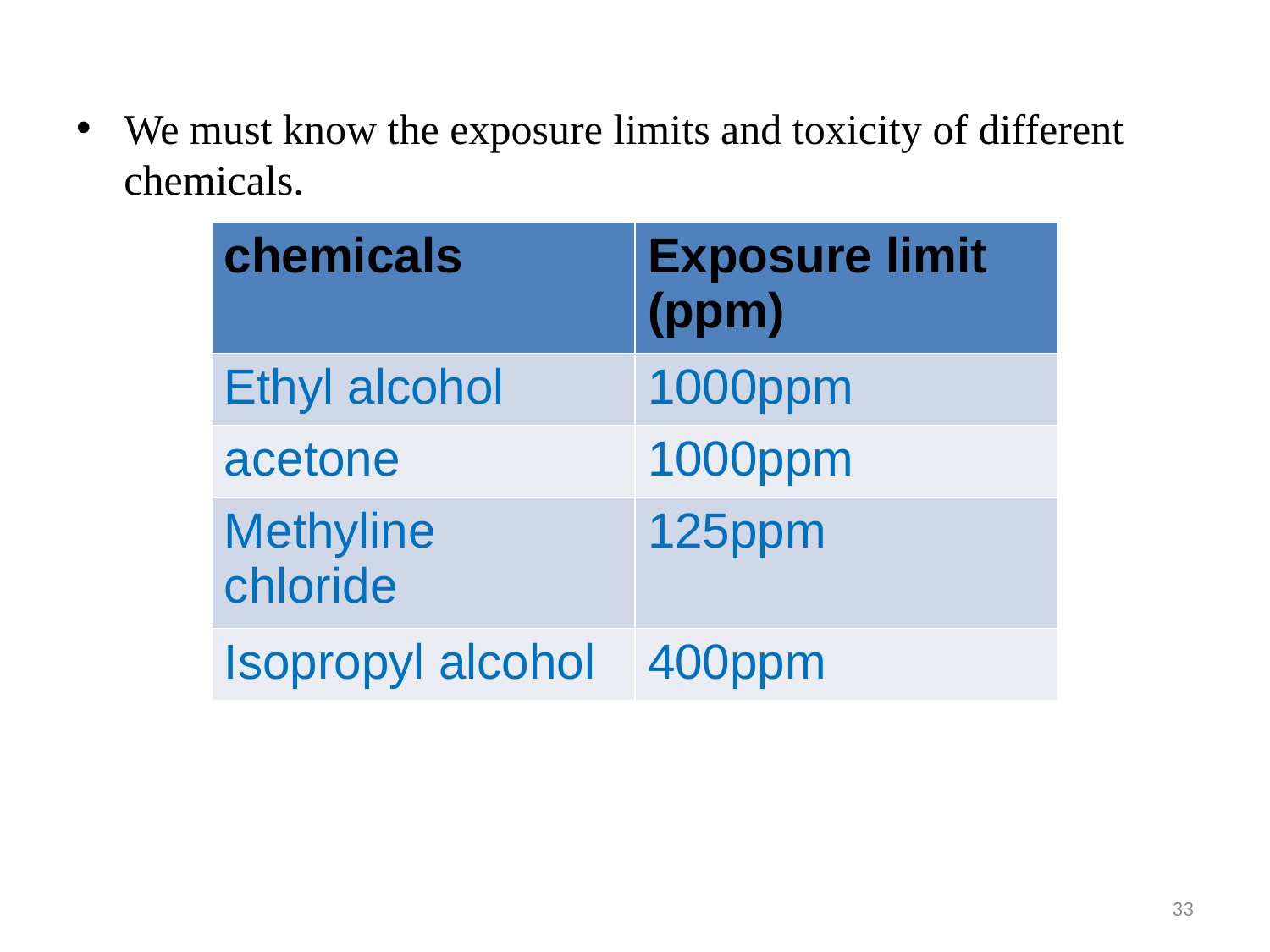

We must know the exposure limits and toxicity of different chemicals.
| chemicals | Exposure limit (ppm) |
| --- | --- |
| Ethyl alcohol | 1000ppm |
| acetone | 1000ppm |
| Methyline chloride | 125ppm |
| Isopropyl alcohol | 400ppm |

33